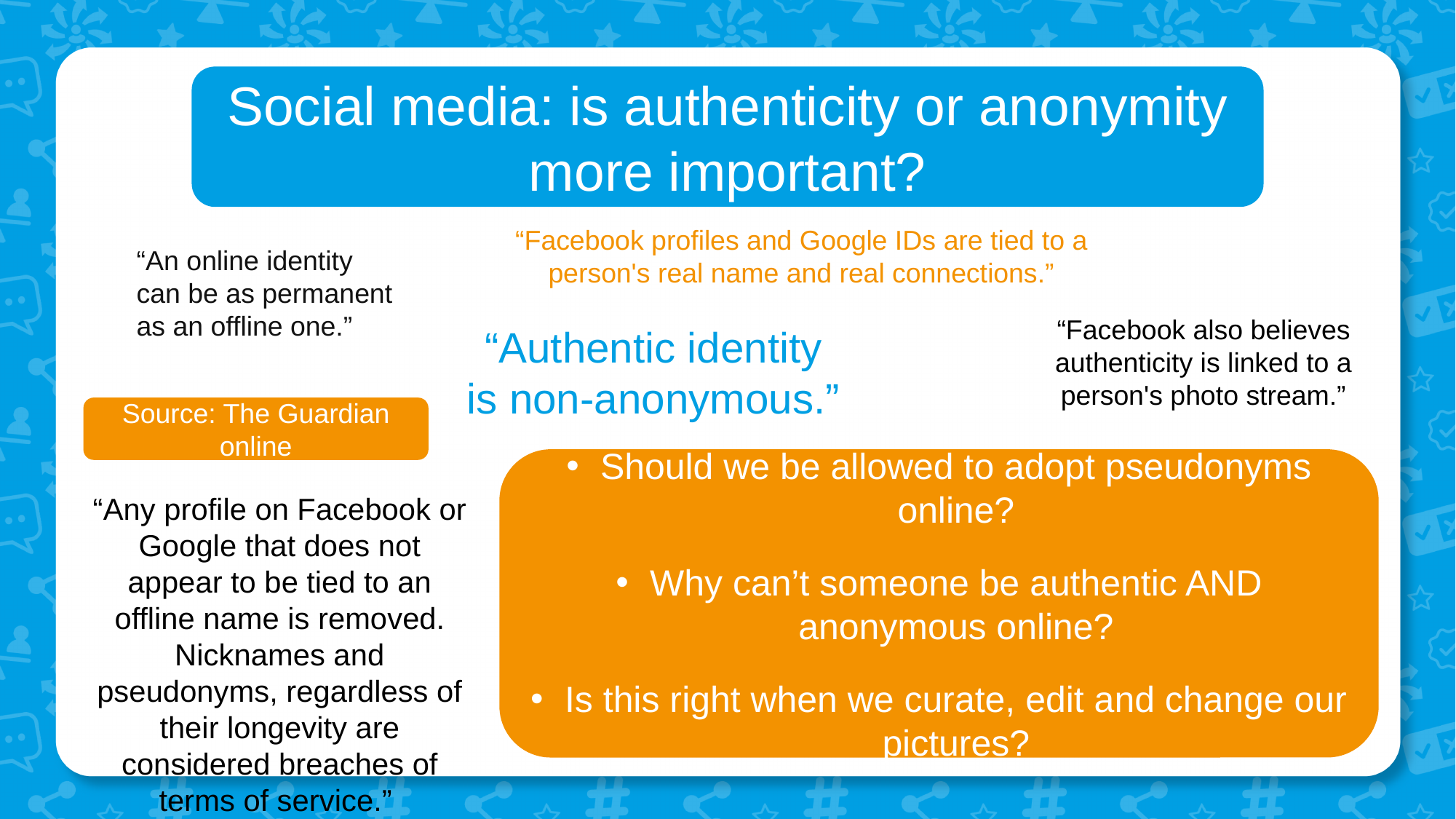

Social media: is authenticity or anonymity more important?
“Facebook profiles and Google IDs are tied to a person's real name and real connections.”
“An online identity can be as permanent as an offline one.”
“Facebook also believes authenticity is linked to a person's photo stream.”
“Authentic identity is non-anonymous.”
Source: The Guardian online
Should we be allowed to adopt pseudonyms online?

Why can’t someone be authentic AND anonymous online?

Is this right when we curate, edit and change our pictures?
“Any profile on Facebook or Google that does not appear to be tied to an offline name is removed. Nicknames and pseudonyms, regardless of their longevity are considered breaches of terms of service.”